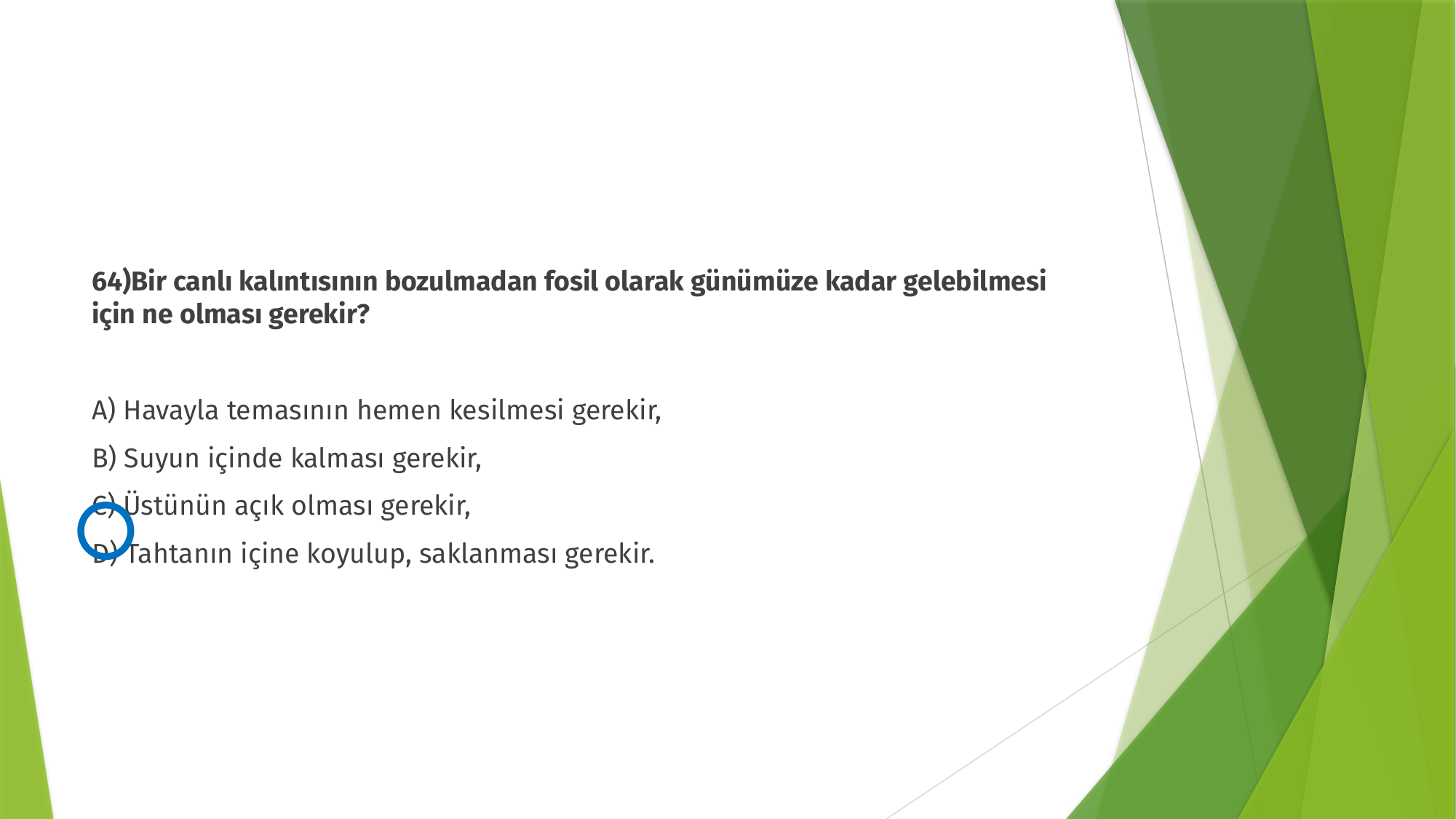

#
64)Bir canlı kalıntısının bozulmadan fosil olarak günümüze kadar gelebilmesi için ne olması gerekir?

A) Havayla temasının hemen kesilmesi gerekir,
B) Suyun içinde kalması gerekir,
C) Üstünün açık olması gerekir,
D) Tahtanın içine koyulup, saklanması gerekir.